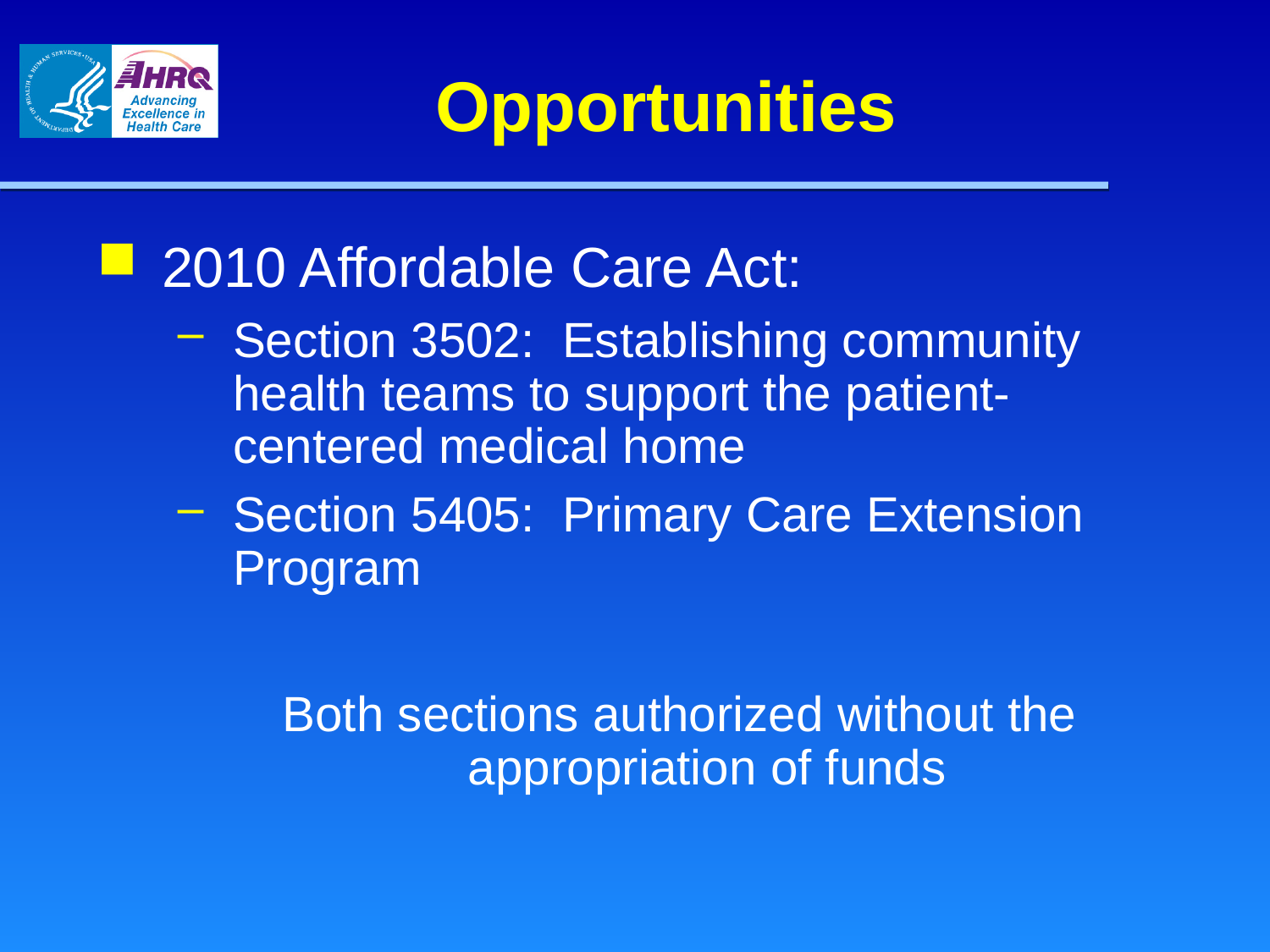

# Opportunities
2010 Affordable Care Act:
Section 3502:  Establishing community health teams to support the patient-centered medical home
Section 5405:  Primary Care Extension Program

Both sections authorized without the appropriation of funds